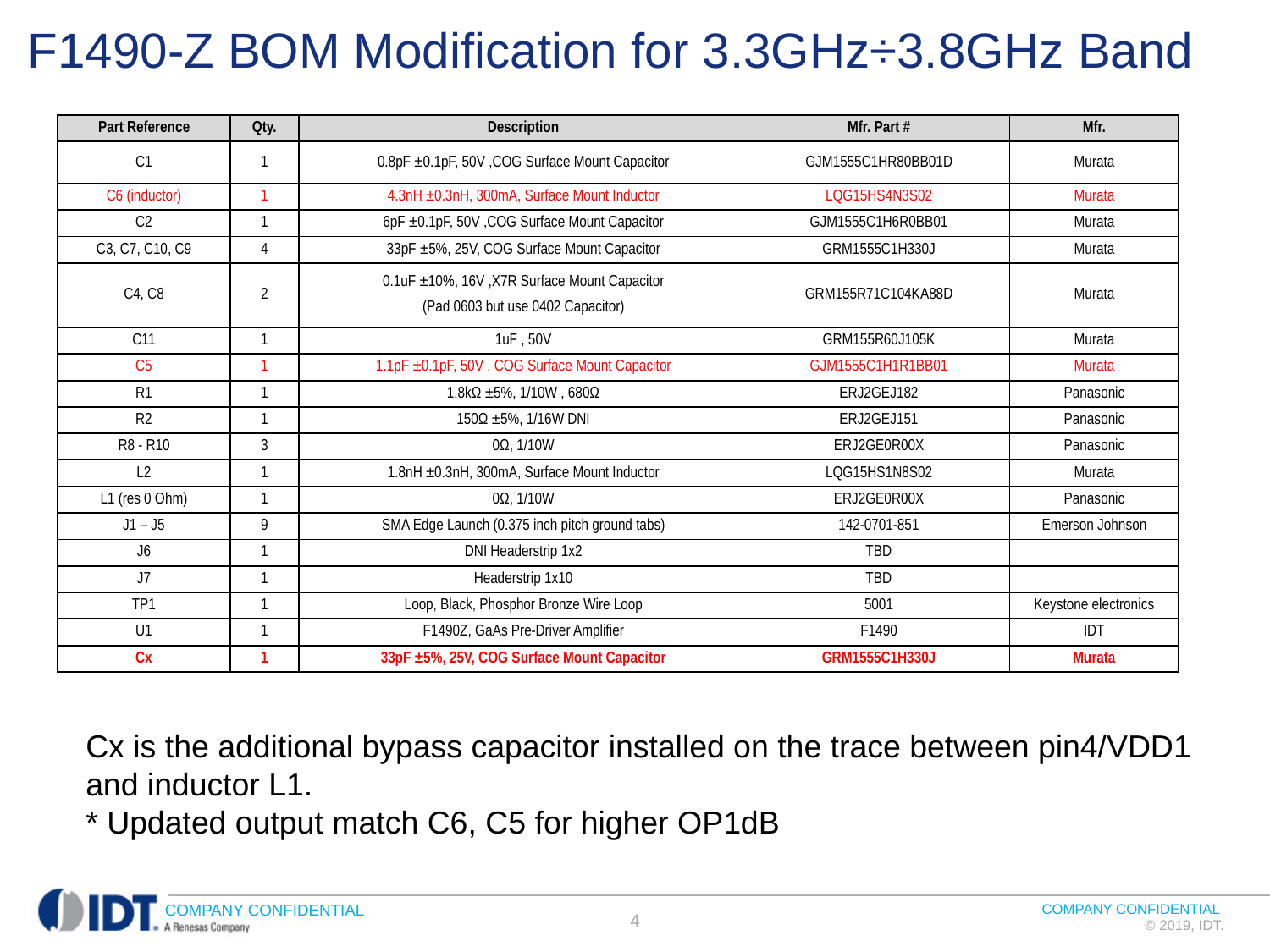

# F1490-Z BOM Modification for 3.3GHz÷3.8GHz Band
| Part Reference | Qty. | Description | Mfr. Part # | Mfr. |
| --- | --- | --- | --- | --- |
| C1 | 1 | 0.8pF ±0.1pF, 50V ,COG Surface Mount Capacitor | GJM1555C1HR80BB01D | Murata |
| C6 (inductor) | 1 | 4.3nH ±0.3nH, 300mA, Surface Mount Inductor | LQG15HS4N3S02 | Murata |
| C2 | 1 | 6pF ±0.1pF, 50V ,COG Surface Mount Capacitor | GJM1555C1H6R0BB01 | Murata |
| C3, C7, C10, C9 | 4 | 33pF ±5%, 25V, COG Surface Mount Capacitor | GRM1555C1H330J | Murata |
| C4, C8 | 2 | 0.1uF ±10%, 16V ,X7R Surface Mount Capacitor (Pad 0603 but use 0402 Capacitor) | GRM155R71C104KA88D | Murata |
| C11 | 1 | 1uF , 50V | GRM155R60J105K | Murata |
| C5 | 1 | 1.1pF ±0.1pF, 50V , COG Surface Mount Capacitor | GJM1555C1H1R1BB01 | Murata |
| R1 | 1 | 1.8kΩ ±5%, 1/10W , 680Ω | ERJ2GEJ182 | Panasonic |
| R2 | 1 | 150Ω ±5%, 1/16W DNI | ERJ2GEJ151 | Panasonic |
| R8 - R10 | 3 | 0Ω, 1/10W | ERJ2GE0R00X | Panasonic |
| L2 | 1 | 1.8nH ±0.3nH, 300mA, Surface Mount Inductor | LQG15HS1N8S02 | Murata |
| L1 (res 0 Ohm) | 1 | 0Ω, 1/10W | ERJ2GE0R00X | Panasonic |
| J1 – J5 | 9 | SMA Edge Launch (0.375 inch pitch ground tabs) | 142-0701-851 | Emerson Johnson |
| J6 | 1 | DNI Headerstrip 1x2 | TBD |  |
| J7 | 1 | Headerstrip 1x10 | TBD |  |
| TP1 | 1 | Loop, Black, Phosphor Bronze Wire Loop | 5001 | Keystone electronics |
| U1 | 1 | F1490Z, GaAs Pre-Driver Amplifier | F1490 | IDT |
| Cx | 1 | 33pF ±5%, 25V, COG Surface Mount Capacitor | GRM1555C1H330J | Murata |
Cx is the additional bypass capacitor installed on the trace between pin4/VDD1 and inductor L1.
* Updated output match C6, C5 for higher OP1dB
4